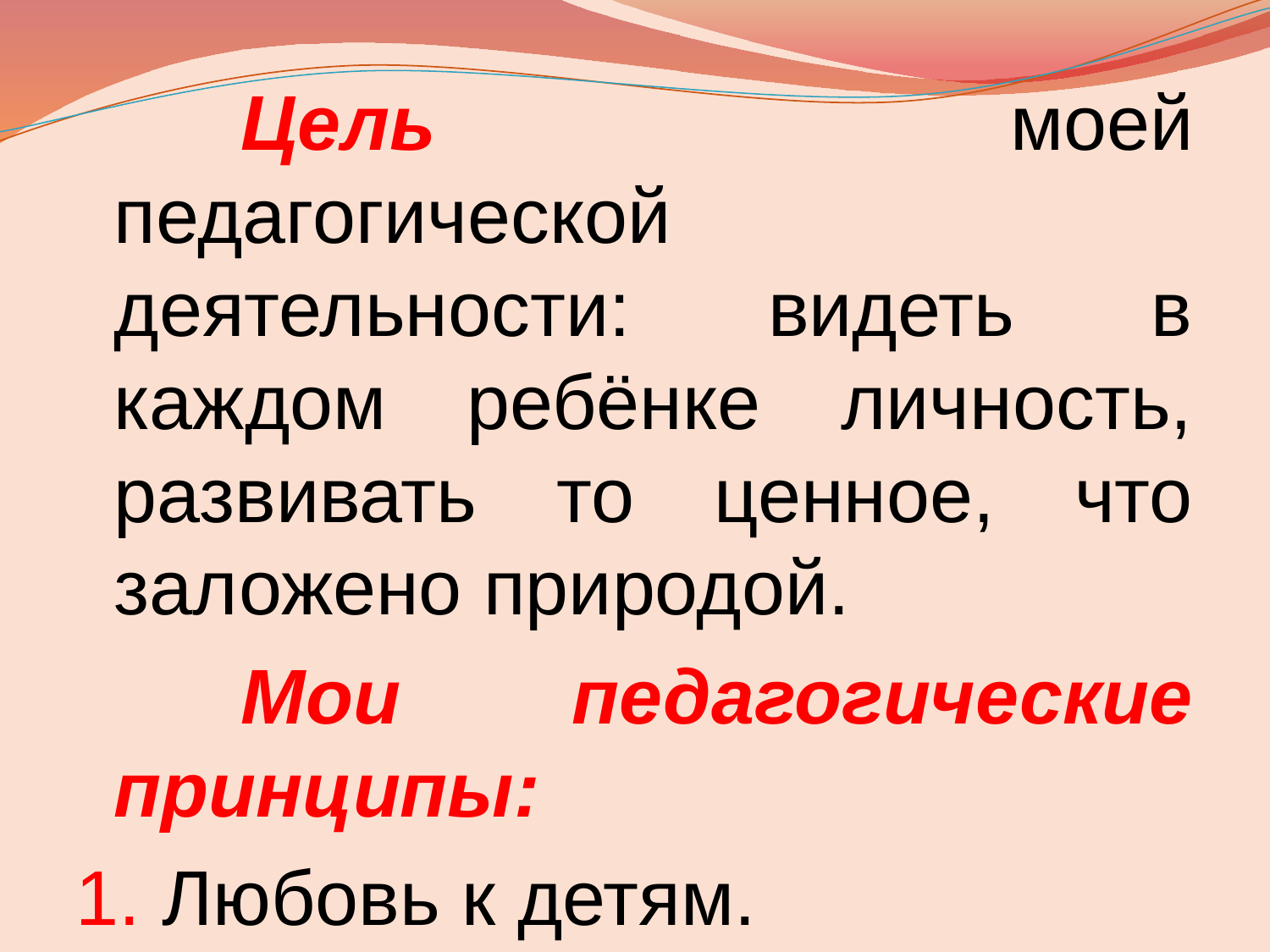

Цель моей педагогической деятельности: видеть в каждом ребёнке личность, развивать то ценное, что заложено природой.
		Мои педагогические принципы:
1. Любовь к детям.
2. Содружество и сотворчество.